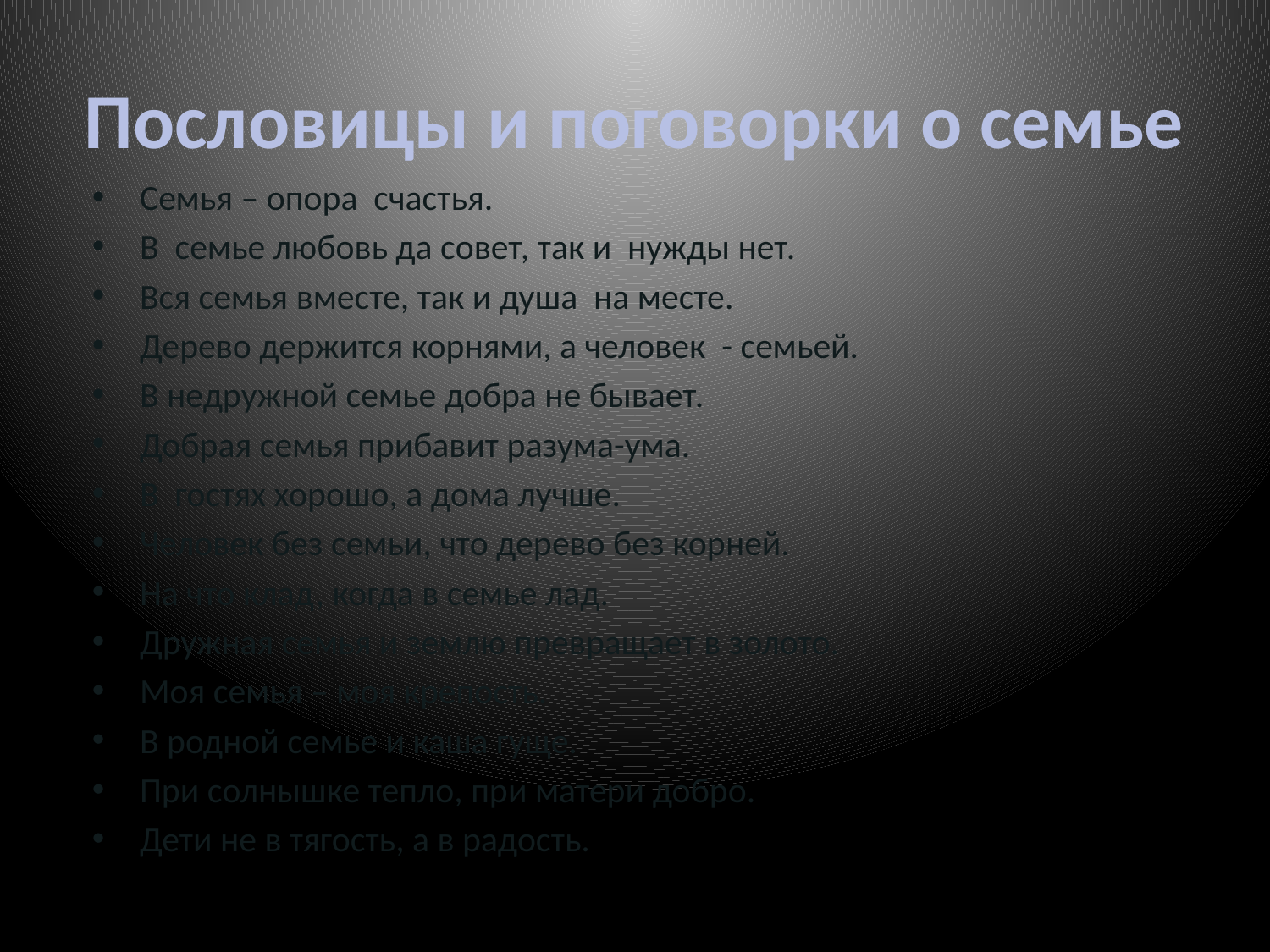

# Пословицы и поговорки о семье
Семья – опора  счастья.
В  семье любовь да совет, так и  нужды нет.
Вся семья вместе, так и душа  на месте.
Дерево держится корнями, а человек  - семьей.
В недружной семье добра не бывает.
Добрая семья прибавит разума-ума.
В  гостях хорошо, а дома лучше.
Человек без семьи, что дерево без корней.
На что клад, когда в семье лад.
Дружная семья и землю превращает в золото.
Моя семья – моя крепость.
В родной семье и каша гуще.
При солнышке тепло, при матери добро.
Дети не в тягость, а в радость.